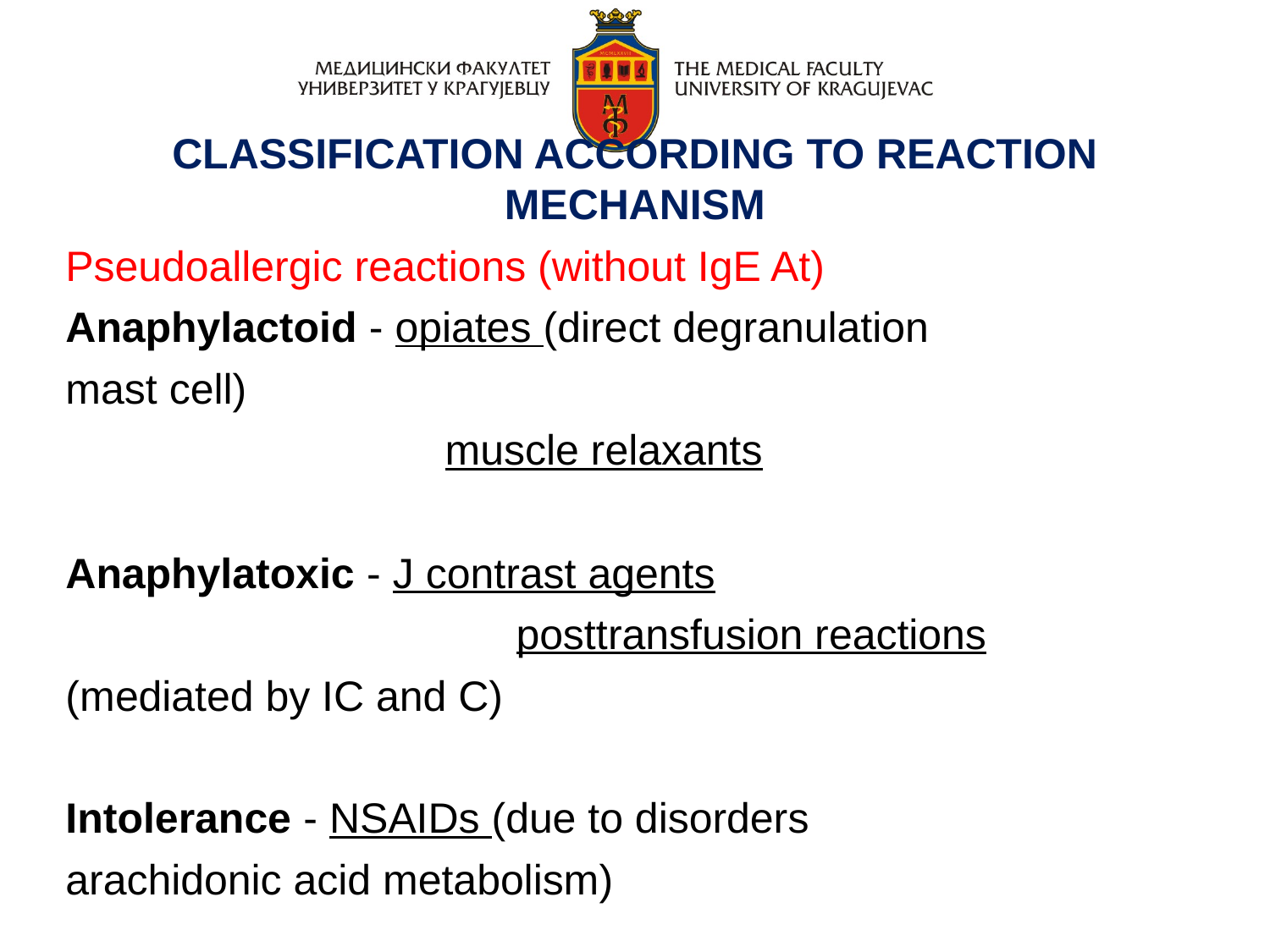

CLASSIFICATION ACCORDING TO REACTION MECHANISM
Pseudoallergic reactions (without IgE At)
Anaphylactoid - opiates (direct degranulation
mast cell)
                                muscle relaxants

Anaphylatoxic - J contrast agents
                                      posttransfusion reactions
(mediated by IC and C)

Intolerance - NSAIDs (due to disorders
arachidonic acid metabolism)